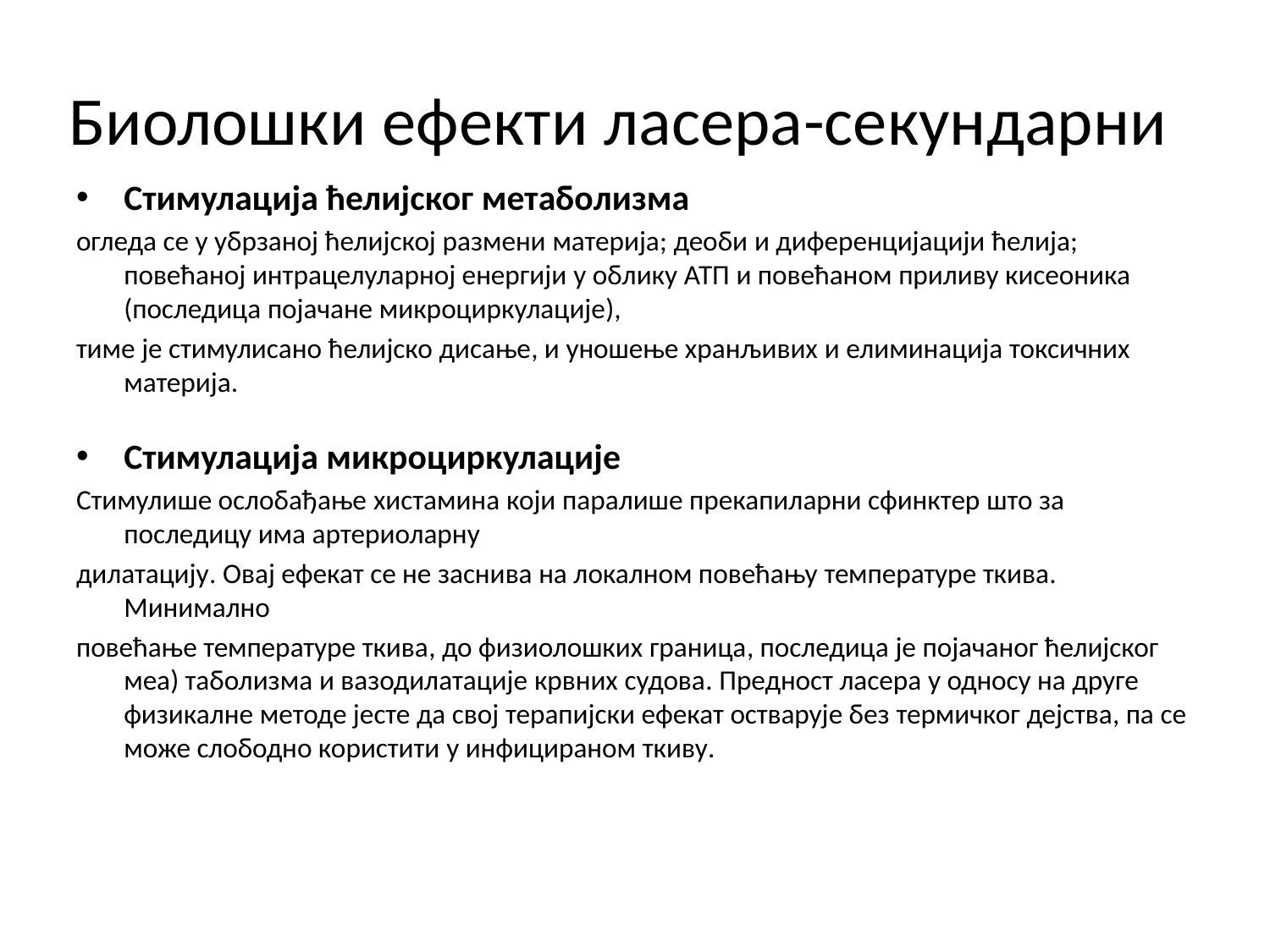

# Биолошки ефекти ласера-секундарни
Стимулација ћелијског метаболизма
огледа се у убрзаној ћелијској размени материја; деоби и диференцијацији ћелија; повећаној интрацелуларној енергији у облику АТП и повећаном приливу кисеоника (последица појачане микроциркулације),
тиме је стимулисано ћелијско дисање, и уношење хранљивих и елиминација токсичних материја.

Стимулација микроциркулације
Стимулише ослобађање хистамина који паралише прекапиларни сфинктер што за последицу има артериоларну
дилатацију. Овај ефекат се не заснива на локалном повећању температуре ткива. Минимално
повећање температуре ткива, до физиолошких граница, последица је појачаног ћелијског меа) таболизма и вазодилатације крвних судова. Предност ласера у односу на друге физикалне методе јесте да свој терапијски ефекат остварује без термичког дејства, па се може слободно користити у инфицираном ткиву.